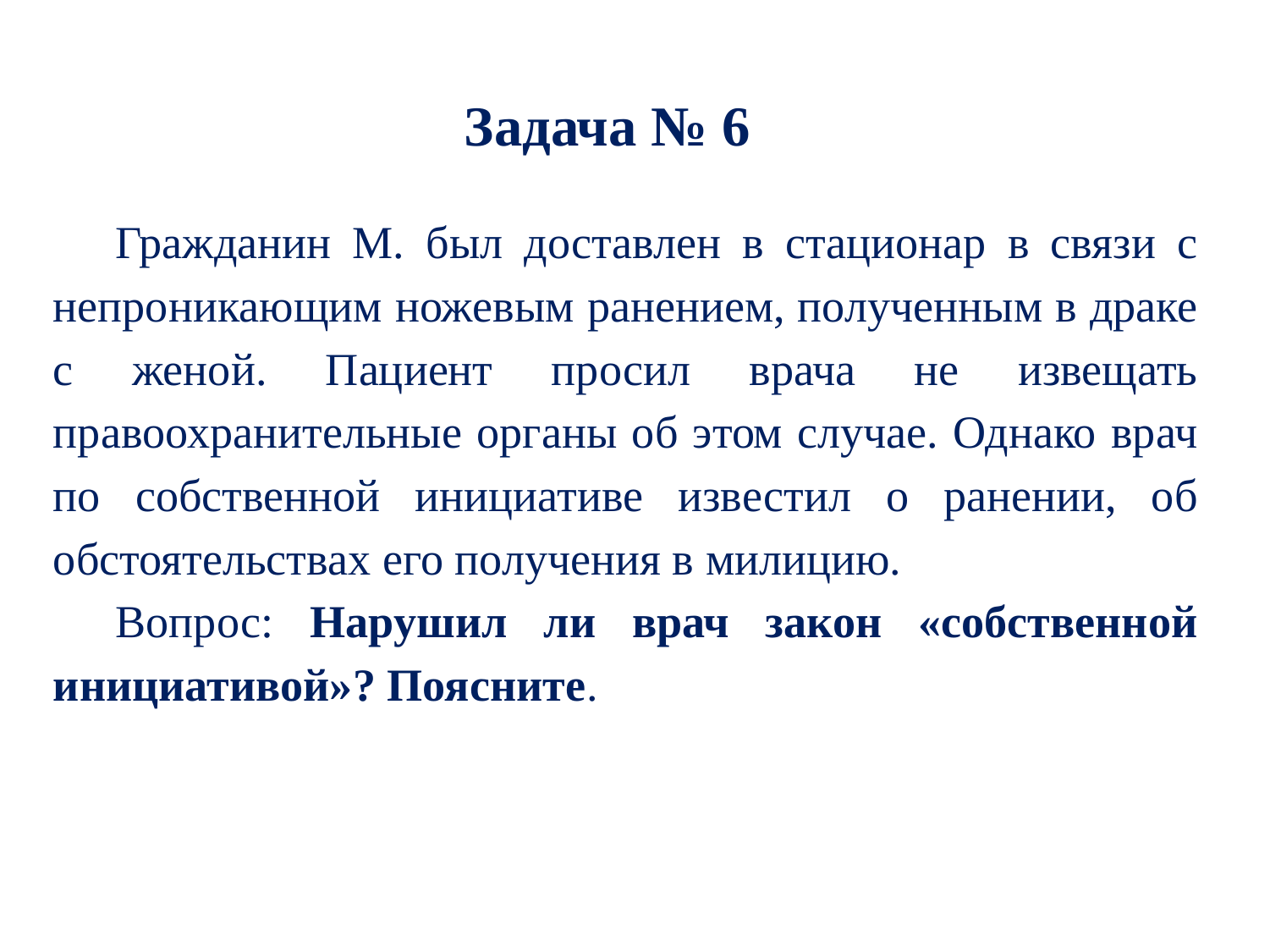

Задача № 6

Гражданин М. был доставлен в стационар в связи с непроникающим ножевым ранением, полученным в драке с женой. Пациент просил врача не извещать правоохранительные органы об этом случае. Однако врач по собственной инициативе известил о ранении, об обстоятельствах его получения в милицию.
Вопрос: Нарушил ли врач закон «собственной инициативой»? Поясните.